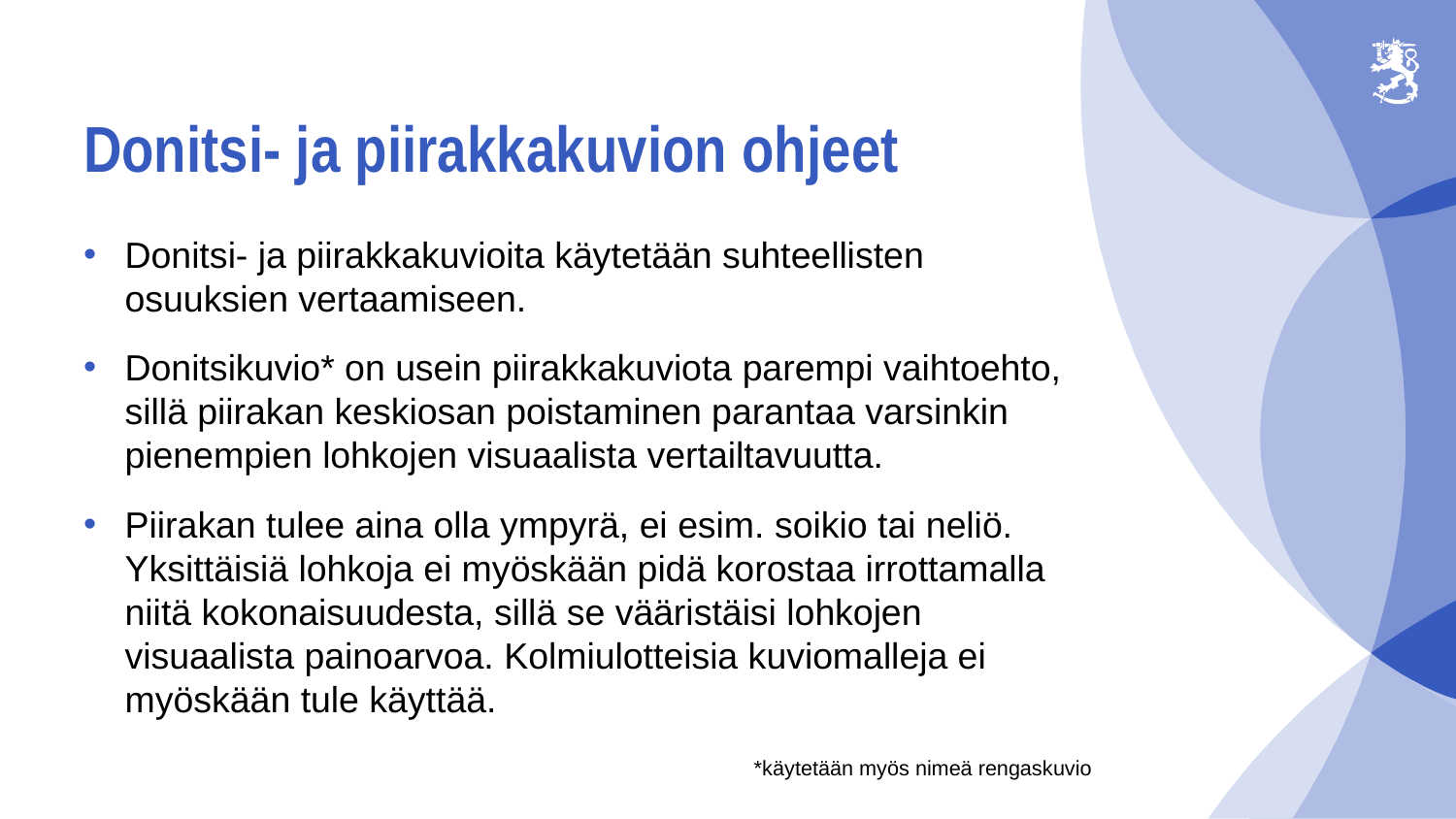

# Donitsi- ja piirakkakuvion ohjeet
Donitsi- ja piirakkakuvioita käytetään suhteellisten osuuksien vertaamiseen.
Donitsikuvio* on usein piirakkakuviota parempi vaihtoehto, sillä piirakan keskiosan poistaminen parantaa varsinkin pienempien lohkojen visuaalista vertailtavuutta.
Piirakan tulee aina olla ympyrä, ei esim. soikio tai neliö. Yksittäisiä lohkoja ei myöskään pidä korostaa irrottamalla niitä kokonaisuudesta, sillä se vääristäisi lohkojen visuaalista painoarvoa. Kolmiulotteisia kuviomalleja ei myöskään tule käyttää.
*käytetään myös nimeä rengaskuvio